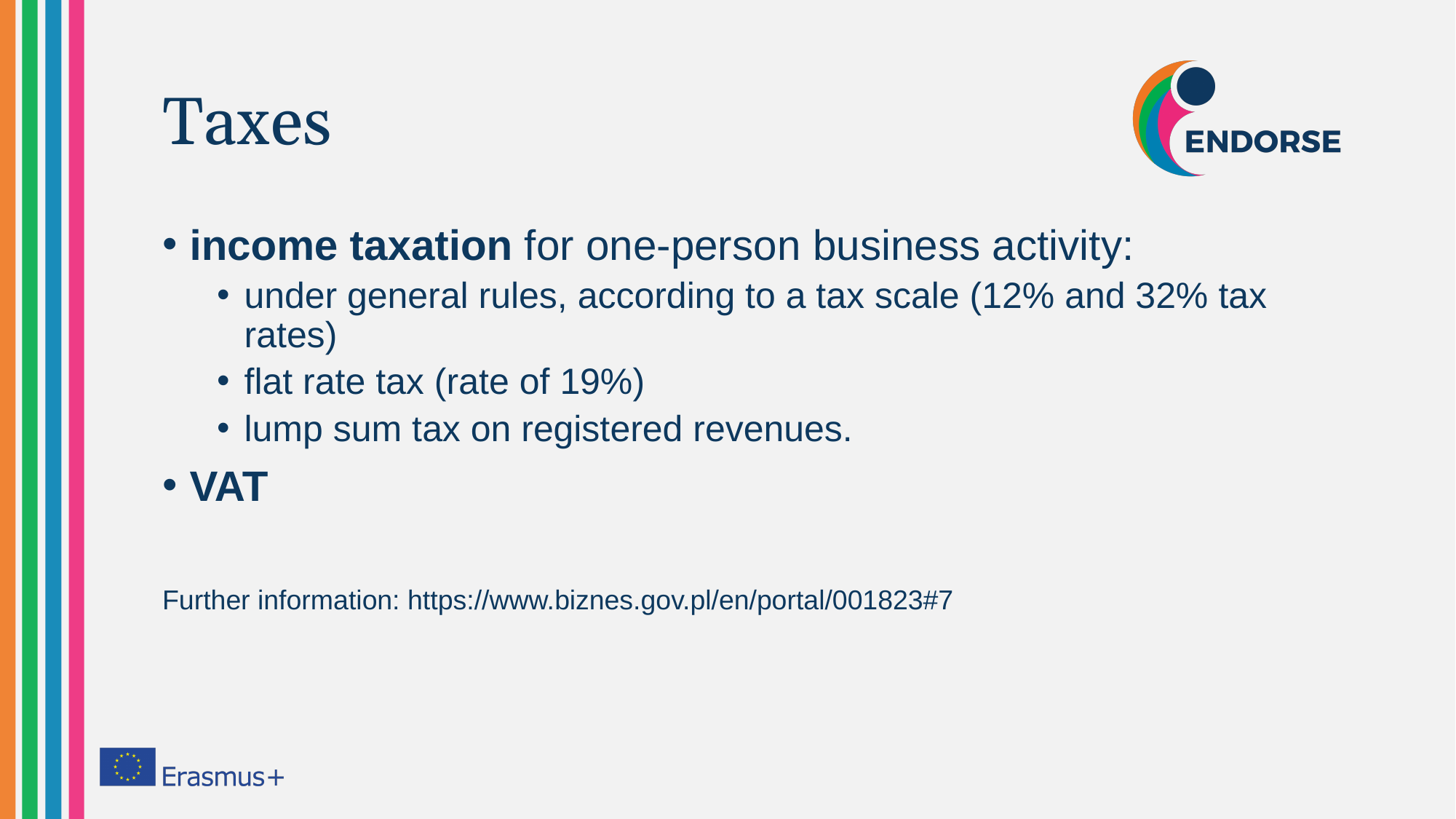

# Taxes
income taxation for one-person business activity:
under general rules, according to a tax scale (12% and 32% tax rates)
flat rate tax (rate of 19%)
lump sum tax on registered revenues.
VAT

Further information: https://www.biznes.gov.pl/en/portal/001823#7